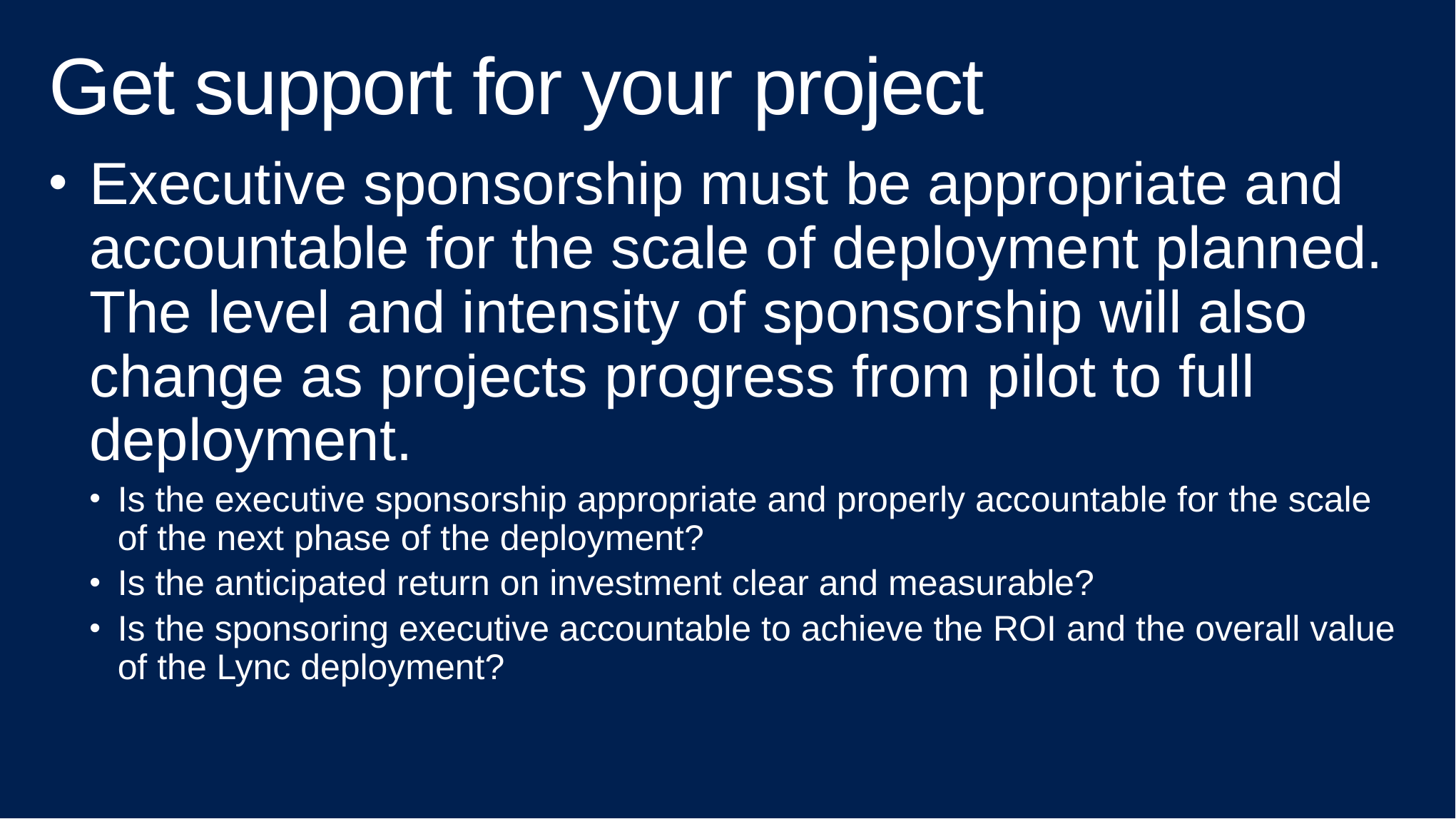

# Get support for your project
Executive sponsorship must be appropriate and accountable for the scale of deployment planned.  The level and intensity of sponsorship will also change as projects progress from pilot to full deployment.
Is the executive sponsorship appropriate and properly accountable for the scale of the next phase of the deployment?
Is the anticipated return on investment clear and measurable?
Is the sponsoring executive accountable to achieve the ROI and the overall value of the Lync deployment?